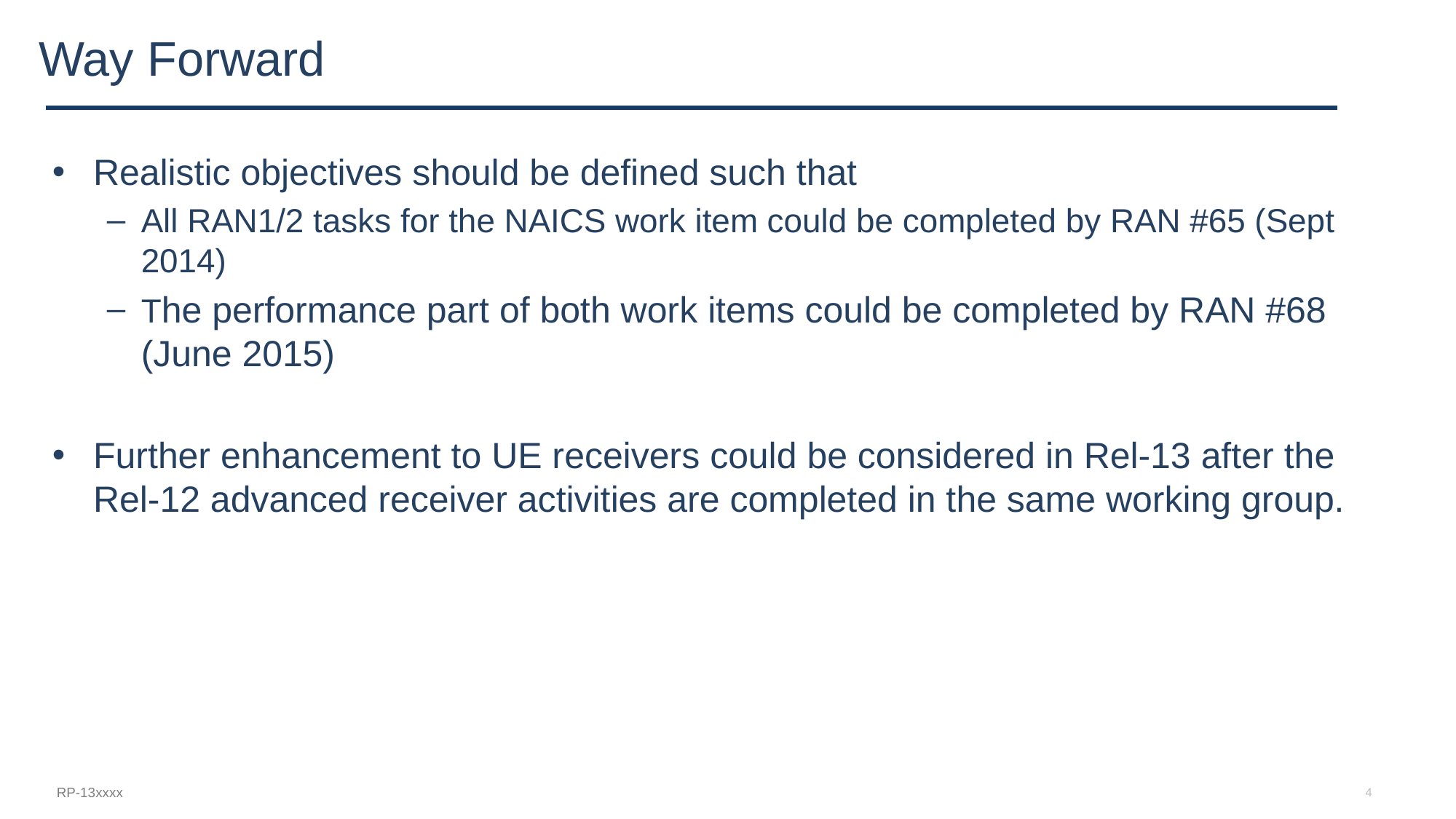

Way Forward
Realistic objectives should be defined such that
All RAN1/2 tasks for the NAICS work item could be completed by RAN #65 (Sept 2014)
The performance part of both work items could be completed by RAN #68 (June 2015)

Further enhancement to UE receivers could be considered in Rel-13 after the Rel-12 advanced receiver activities are completed in the same working group.